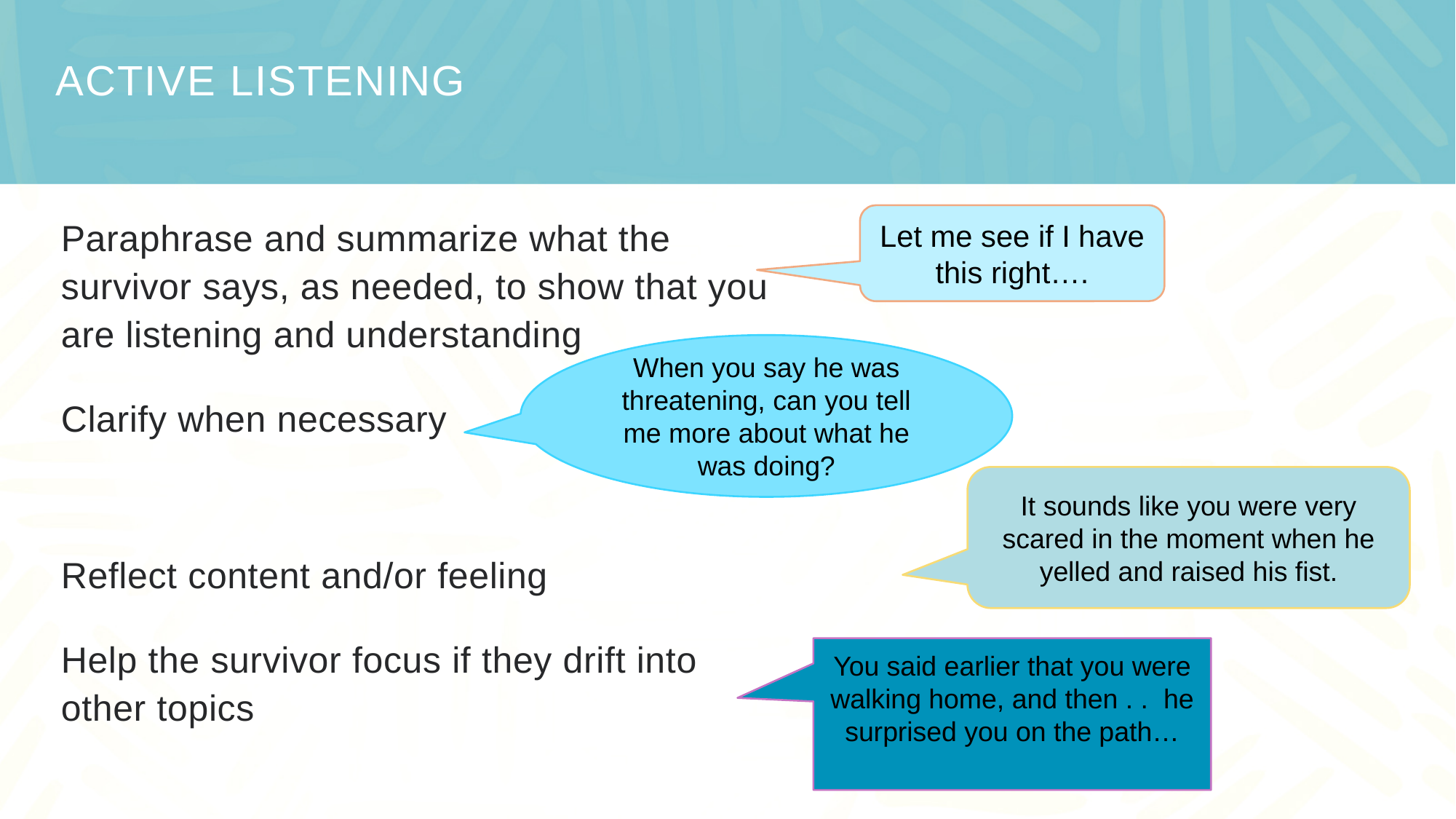

# Active Listening
Paraphrase and summarize what the survivor says, as needed, to show that you are listening and understanding
Clarify when necessary

Reflect content and/or feeling
Help the survivor focus if they drift into other topics

Let me see if I have this right….

When you say he was threatening, can you tell me more about what he was doing?

It sounds like you were very scared in the moment when he yelled and raised his fist.

You said earlier that you were walking home, and then . .  he surprised you on the path…